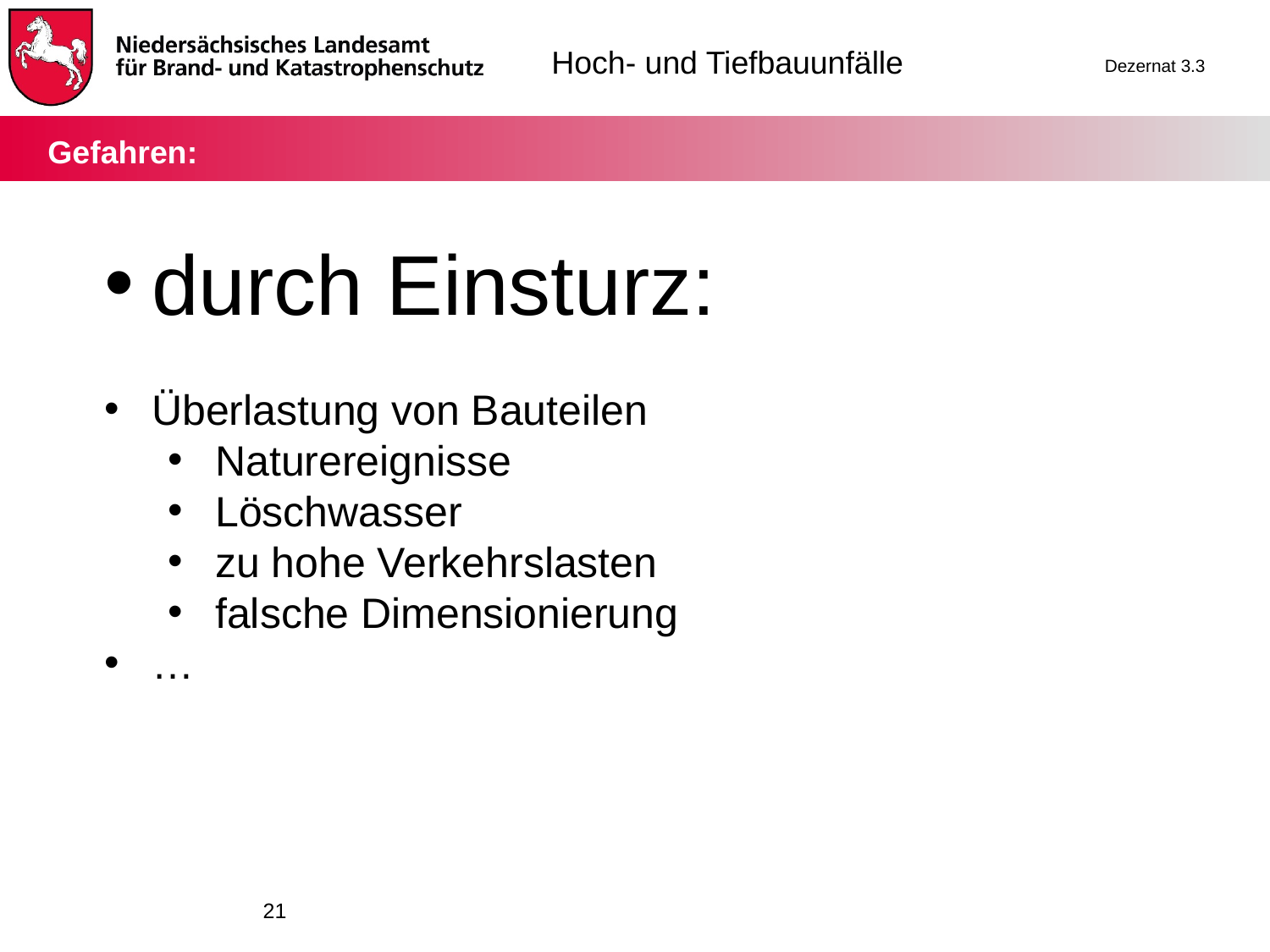

# Gefahren:
durch Einsturz:

Überlastung von Bauteilen
Naturereignisse
Löschwasser
zu hohe Verkehrslasten
falsche Dimensionierung
…
21